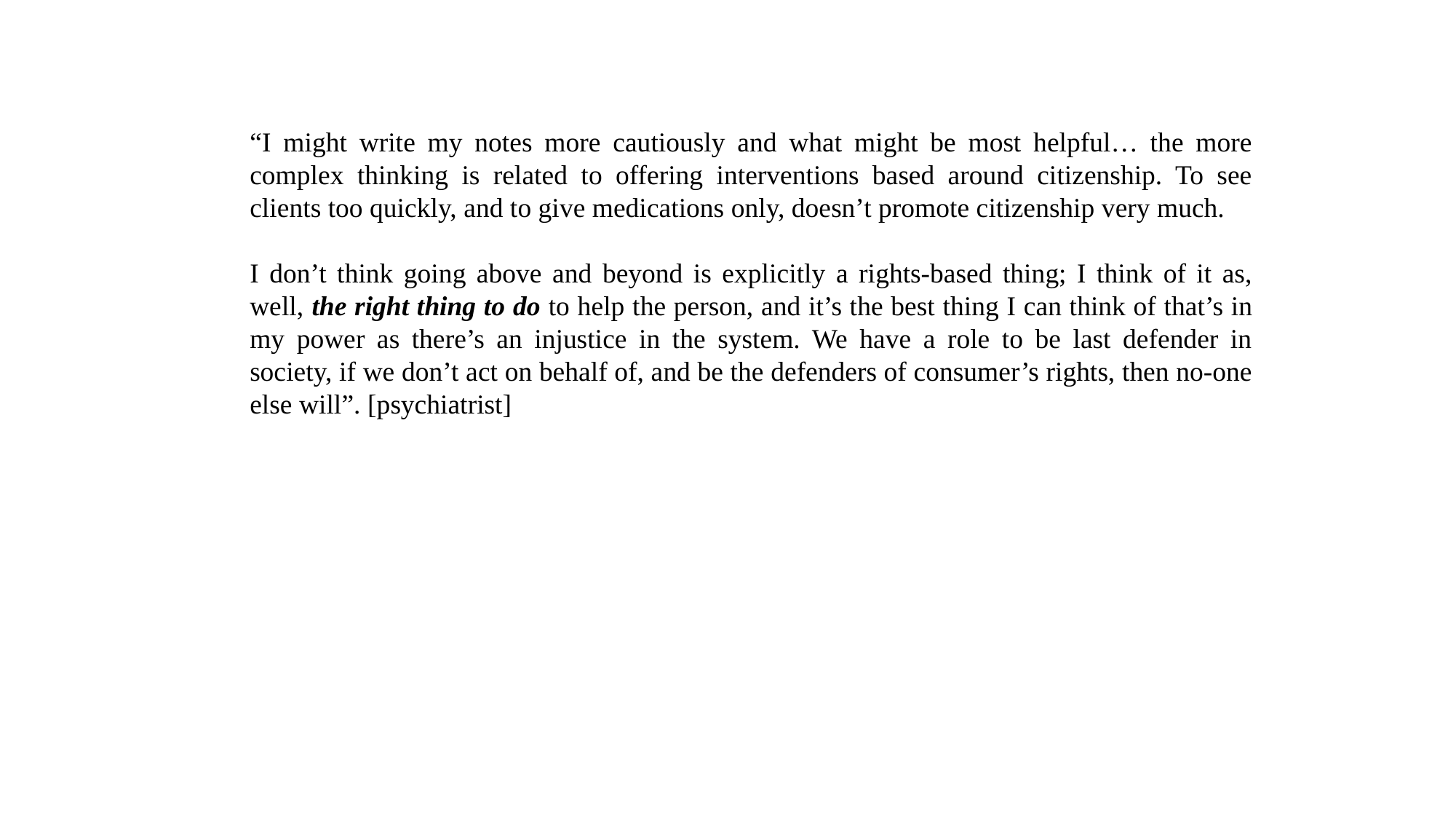

“I might write my notes more cautiously and what might be most helpful… the more complex thinking is related to offering interventions based around citizenship. To see clients too quickly, and to give medications only, doesn’t promote citizenship very much.

I don’t think going above and beyond is explicitly a rights-based thing; I think of it as, well, the right thing to do to help the person, and it’s the best thing I can think of that’s in my power as there’s an injustice in the system. We have a role to be last defender in society, if we don’t act on behalf of, and be the defenders of consumer’s rights, then no-one else will”. [psychiatrist]